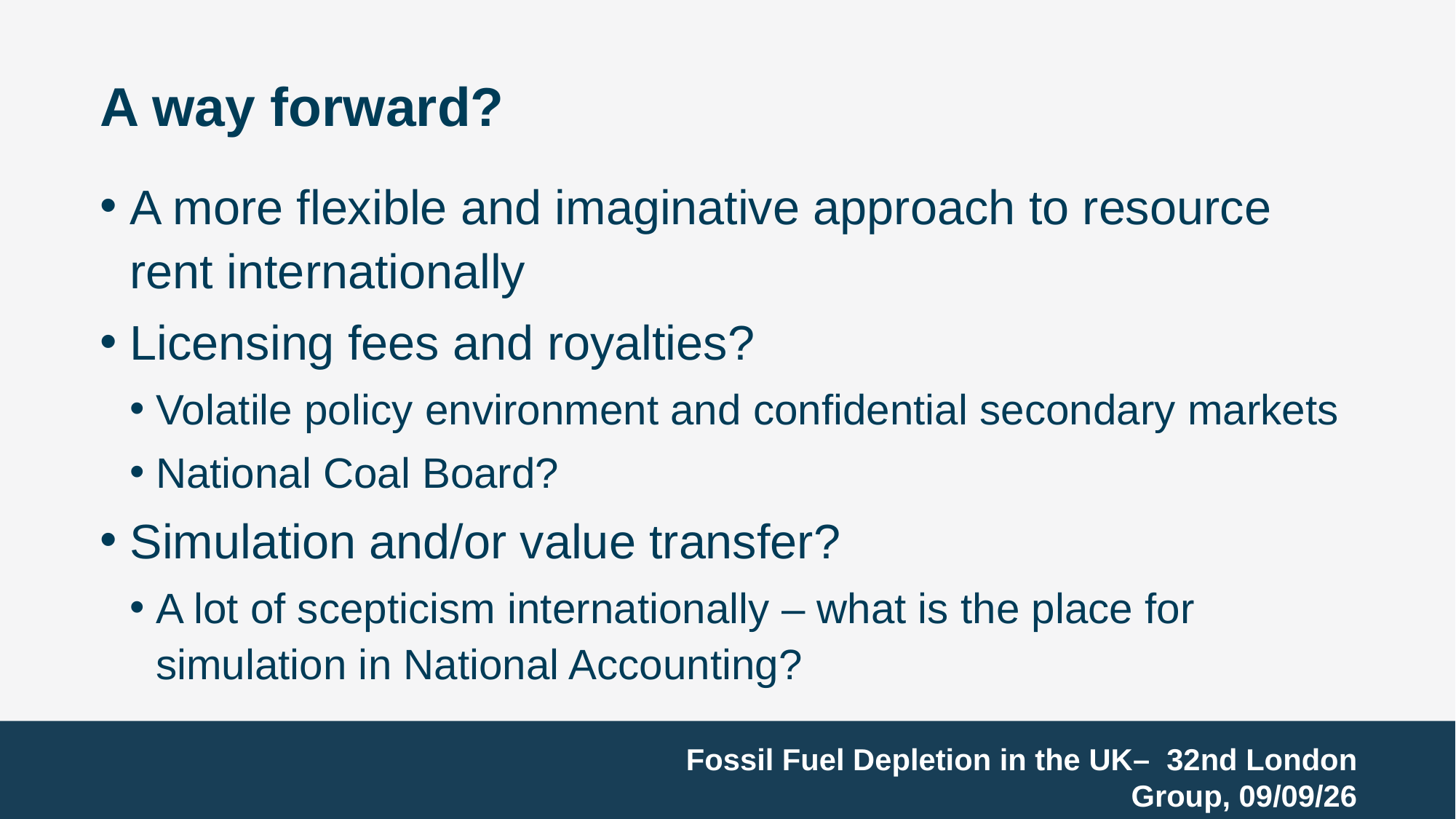

# A way forward?
A more flexible and imaginative approach to resource rent internationally
Licensing fees and royalties?
Volatile policy environment and confidential secondary markets
National Coal Board?
Simulation and/or value transfer?
A lot of scepticism internationally – what is the place for simulation in National Accounting?
Fossil Fuel Depletion in the UK–  32nd London Group, 09/09/26